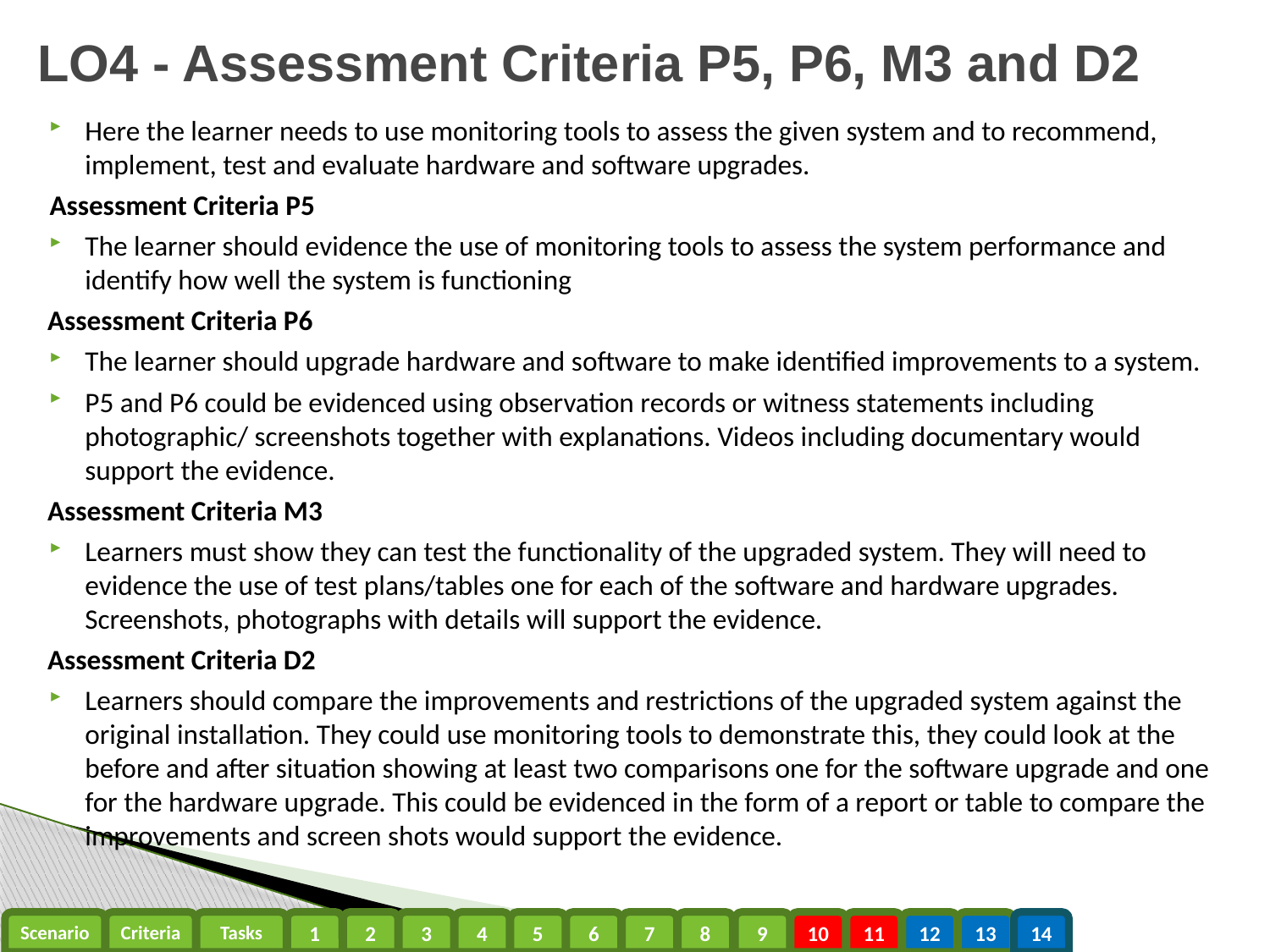

# LO4 - Assessment Criteria P5, P6, M3 and D2
Here the learner needs to use monitoring tools to assess the given system and to recommend, implement, test and evaluate hardware and software upgrades.
Assessment Criteria P5
The learner should evidence the use of monitoring tools to assess the system performance and identify how well the system is functioning
Assessment Criteria P6
The learner should upgrade hardware and software to make identified improvements to a system.
P5 and P6 could be evidenced using observation records or witness statements including photographic/ screenshots together with explanations. Videos including documentary would support the evidence.
Assessment Criteria M3
Learners must show they can test the functionality of the upgraded system. They will need to evidence the use of test plans/tables one for each of the software and hardware upgrades. Screenshots, photographs with details will support the evidence.
Assessment Criteria D2
Learners should compare the improvements and restrictions of the upgraded system against the original installation. They could use monitoring tools to demonstrate this, they could look at the before and after situation showing at least two comparisons one for the software upgrade and one for the hardware upgrade. This could be evidenced in the form of a report or table to compare the improvements and screen shots would support the evidence.